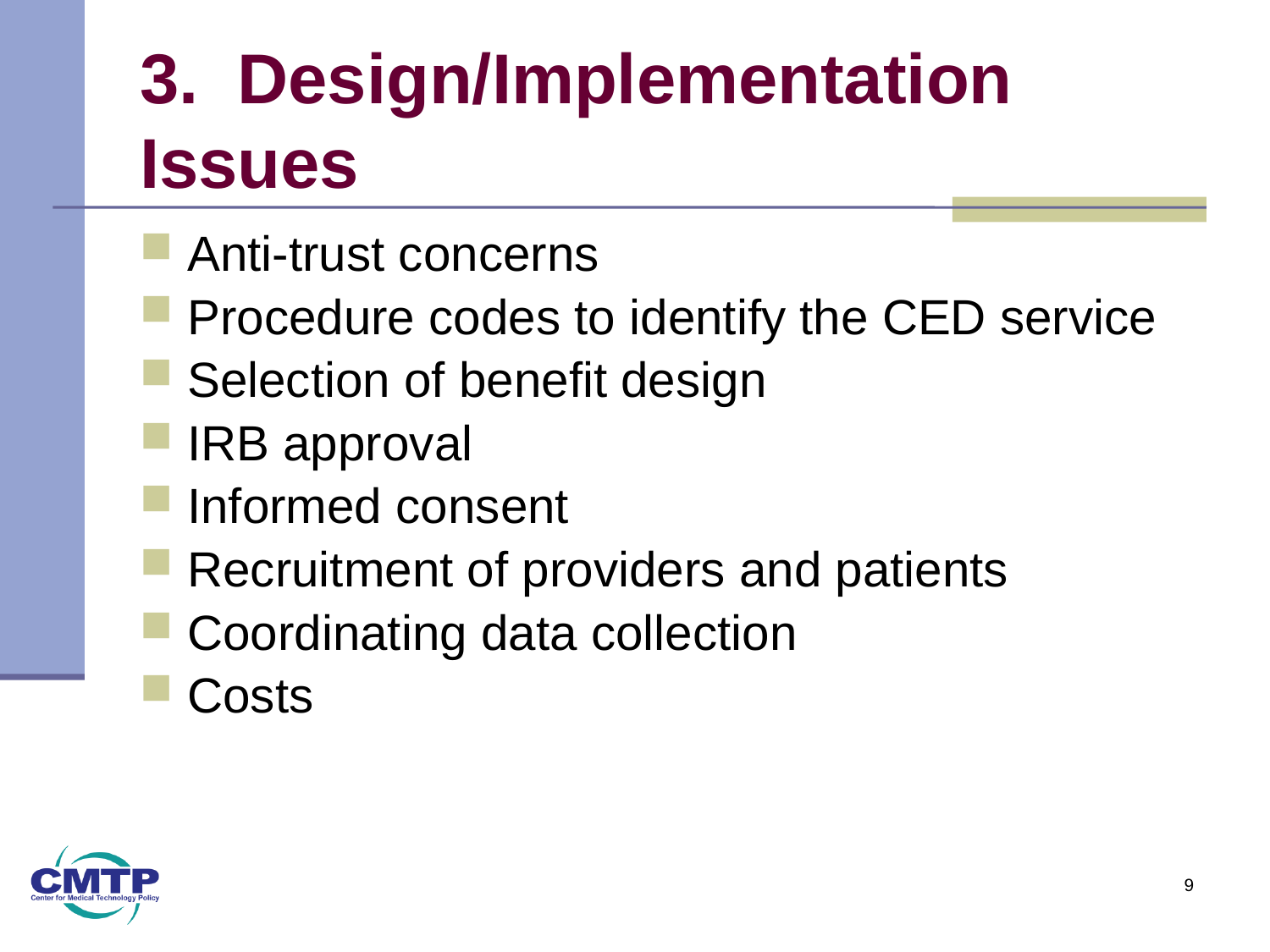

# 3.  Design/Implementation Issues
Anti-trust concerns
Procedure codes to identify the CED service
Selection of benefit design
IRB approval
Informed consent
Recruitment of providers and patients
Coordinating data collection
Costs

9